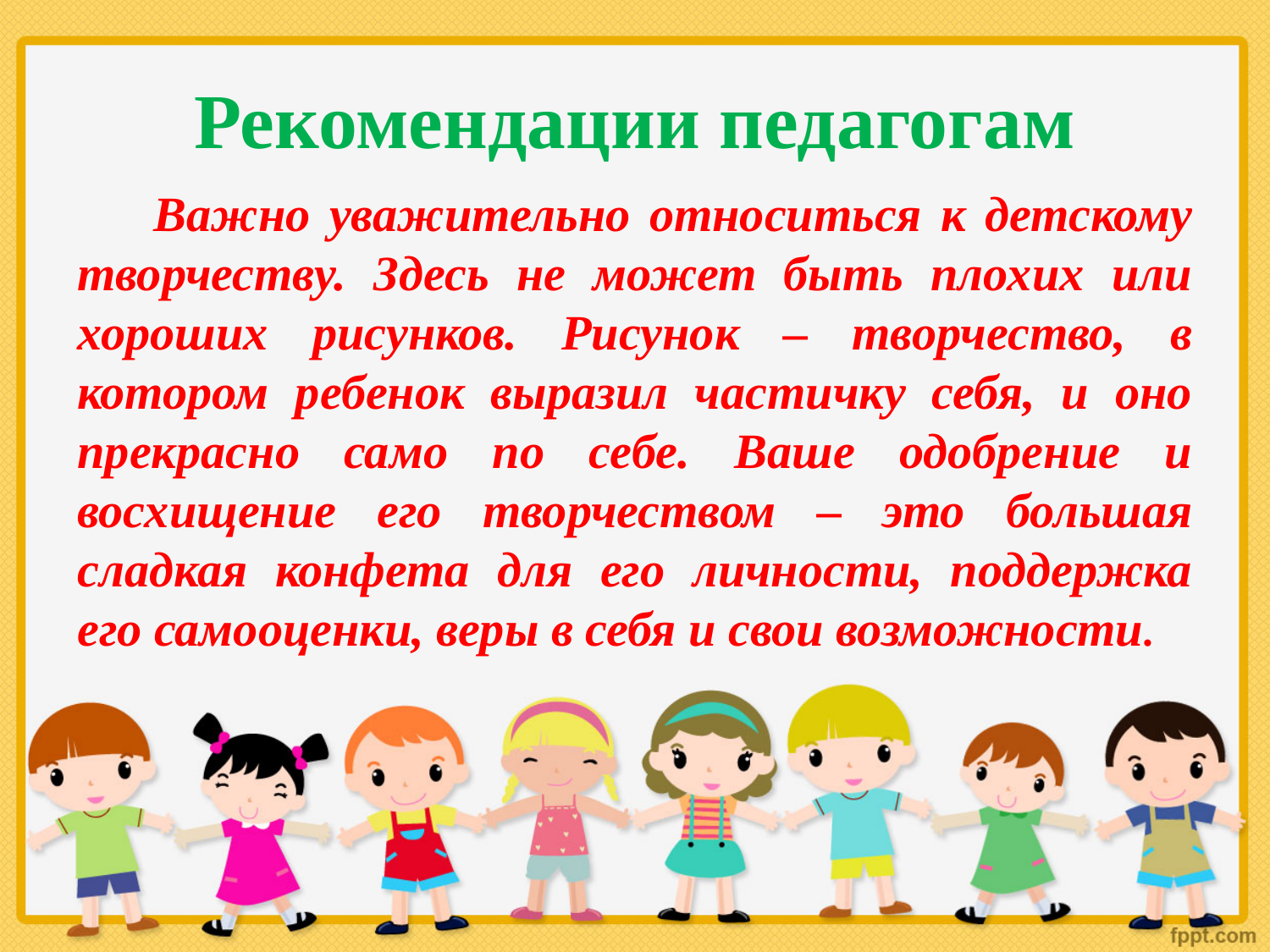

# Рекомендации педагогам
    Важно уважительно относиться к детскому творчеству. Здесь не может быть плохих или хороших рисунков. Рисунок – творчество, в котором ребенок выразил частичку себя, и оно прекрасно само по себе. Ваше одобрение и восхищение его творчеством – это большая сладкая конфета для его личности, поддержка его самооценки, веры в себя и свои возможности.